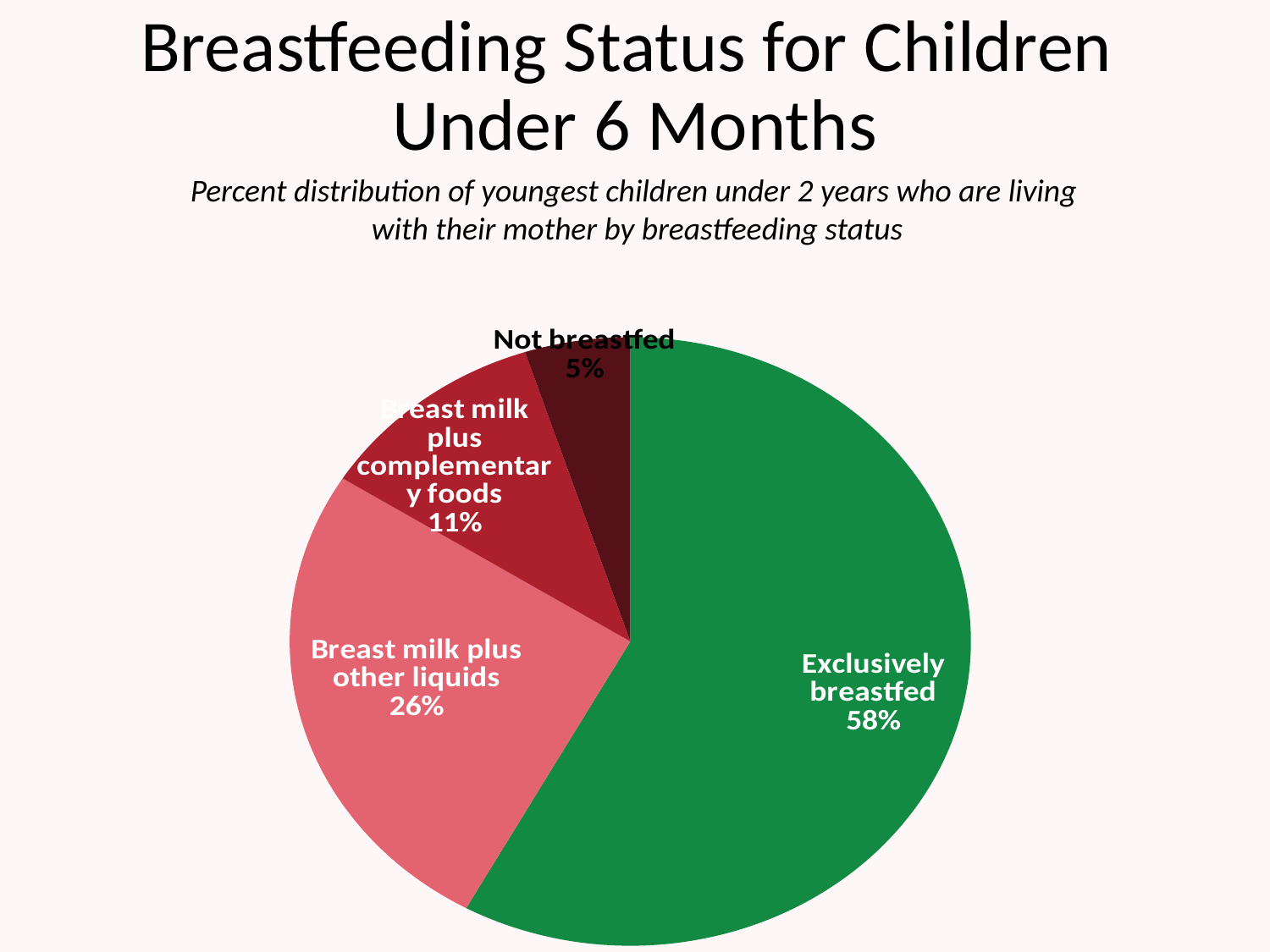

# Breastfeeding Status for Children Under 6 Months
Percent distribution of youngest children under 2 years who are living
with their mother by breastfeeding status

### Chart

| Category | Series 1 |
|---|---|
| Exclusively breastfed | 58.0 |
| Breast milk plus other liquids | 26.0 |
| Breast milk plus complementary foods | 11.0 |
| Not breastfed | 5.0 |